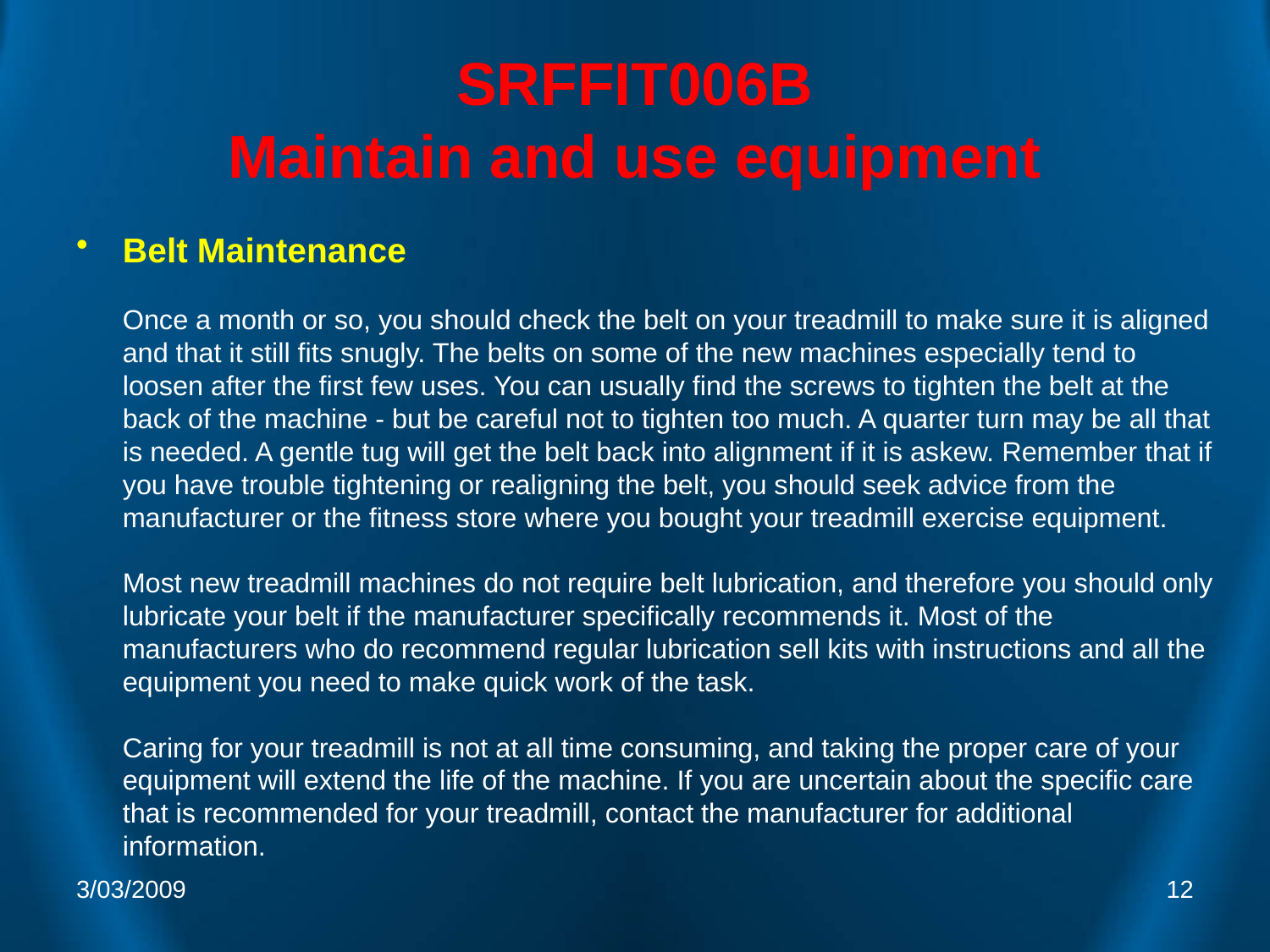

# SRFFIT006B Maintain and use equipment
Belt Maintenance
Once a month or so, you should check the belt on your treadmill to make sure it is aligned and that it still fits snugly. The belts on some of the new machines especially tend to loosen after the first few uses. You can usually find the screws to tighten the belt at the back of the machine - but be careful not to tighten too much. A quarter turn may be all that is needed. A gentle tug will get the belt back into alignment if it is askew. Remember that if you have trouble tightening or realigning the belt, you should seek advice from the manufacturer or the fitness store where you bought your treadmill exercise equipment.
Most new treadmill machines do not require belt lubrication, and therefore you should only lubricate your belt if the manufacturer specifically recommends it. Most of the manufacturers who do recommend regular lubrication sell kits with instructions and all the equipment you need to make quick work of the task.
Caring for your treadmill is not at all time consuming, and taking the proper care of your equipment will extend the life of the machine. If you are uncertain about the specific care that is recommended for your treadmill, contact the manufacturer for additional information.
3/03/2009
12